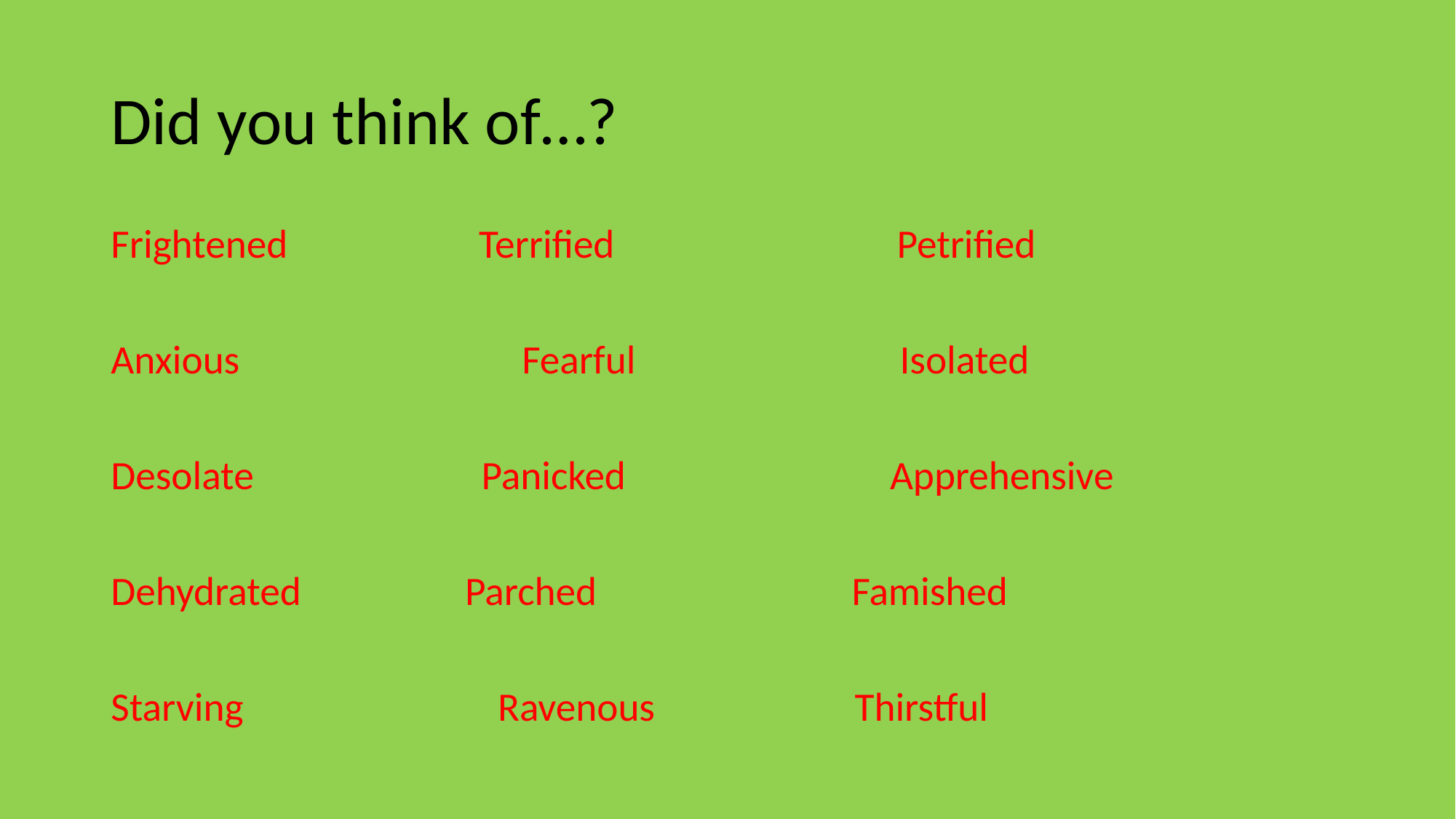

# Did you think of…?
Frightened                     Terrified                               Petrified

Anxious                               Fearful                             Isolated

Desolate                         Panicked                             Apprehensive

Dehydrated                  Parched                            Famished

Starving                            Ravenous                      Thirstful